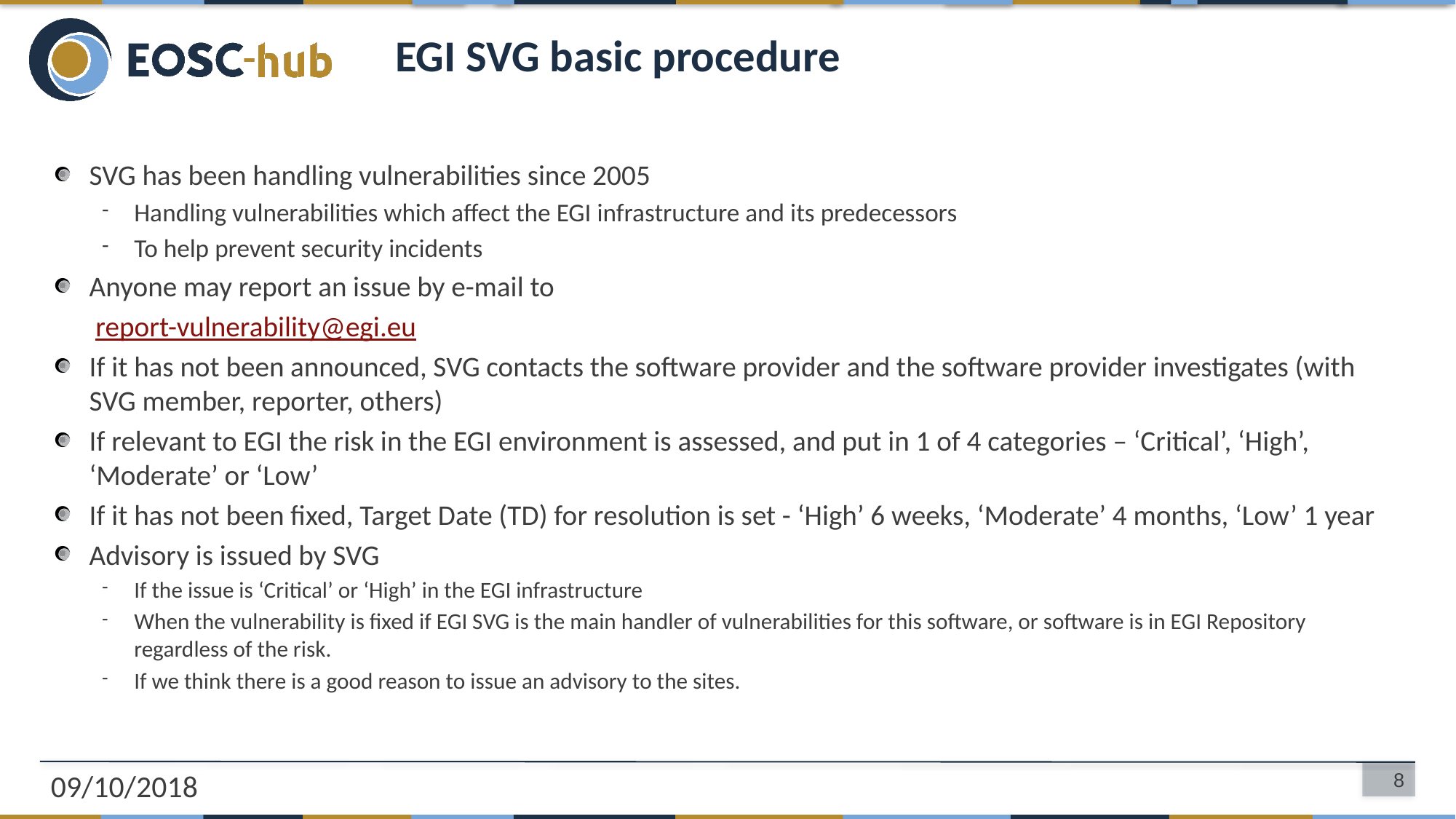

# EGI SVG basic procedure
SVG has been handling vulnerabilities since 2005
Handling vulnerabilities which affect the EGI infrastructure and its predecessors
To help prevent security incidents
Anyone may report an issue by e-mail to
report-vulnerability@egi.eu
If it has not been announced, SVG contacts the software provider and the software provider investigates (with SVG member, reporter, others)
If relevant to EGI the risk in the EGI environment is assessed, and put in 1 of 4 categories – ‘Critical’, ‘High’, ‘Moderate’ or ‘Low’
If it has not been fixed, Target Date (TD) for resolution is set - ‘High’ 6 weeks, ‘Moderate’ 4 months, ‘Low’ 1 year
Advisory is issued by SVG
If the issue is ‘Critical’ or ‘High’ in the EGI infrastructure
When the vulnerability is fixed if EGI SVG is the main handler of vulnerabilities for this software, or software is in EGI Repository regardless of the risk.
If we think there is a good reason to issue an advisory to the sites.
09/10/2018
8